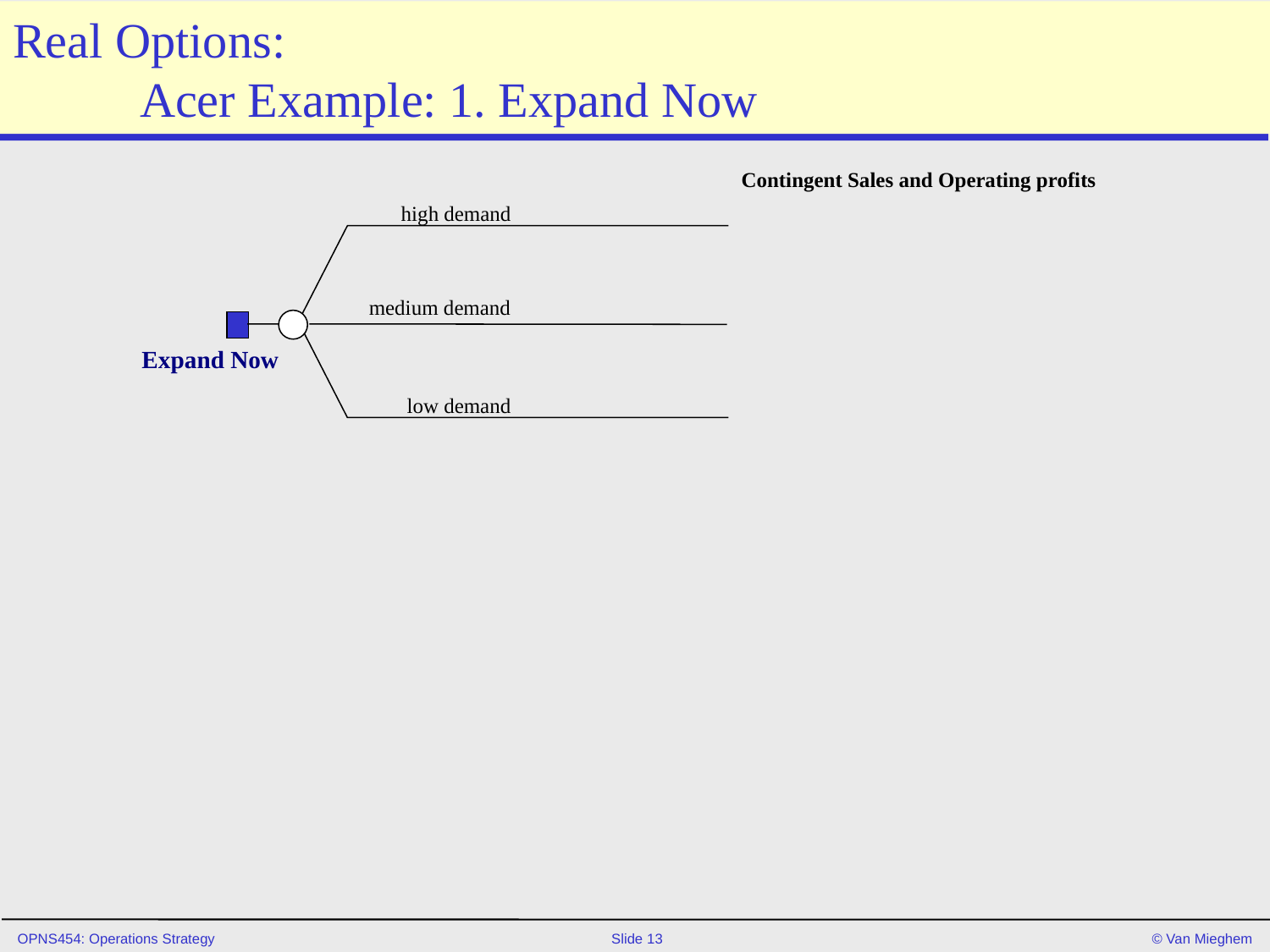

# Real Options: Acer Example: 1. Expand Now

Contingent Sales and Operating profits
high demand

medium demand

Expand Now
low demand